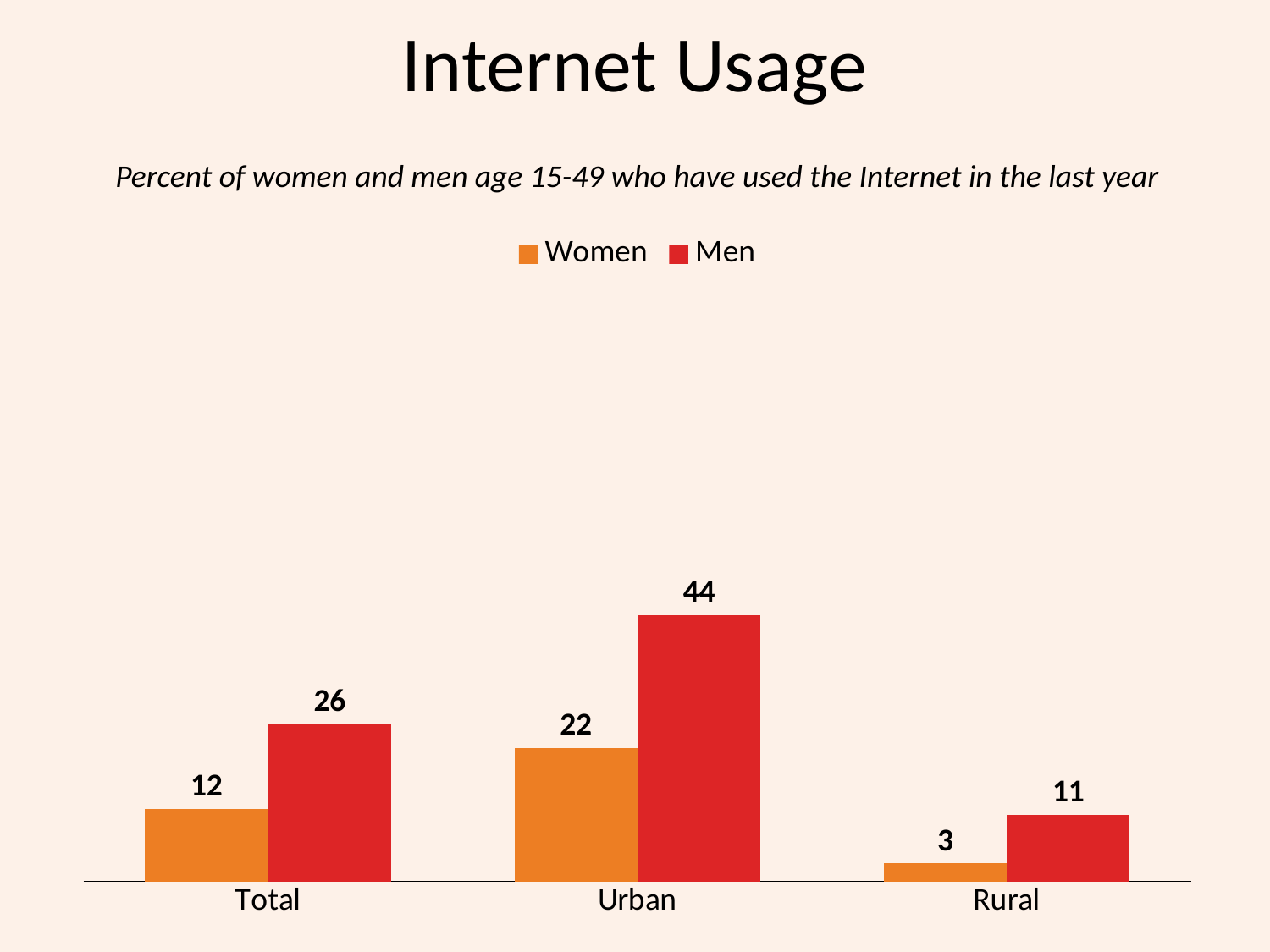

# Internet Usage
Percent of women and men age 15-49 who have used the Internet in the last year

### Chart

| Category | Women | Men |
|---|---|---|
| Total | 12.0 | 26.0 |
| Urban | 22.0 | 44.0 |
| Rural | 3.0 | 11.0 |